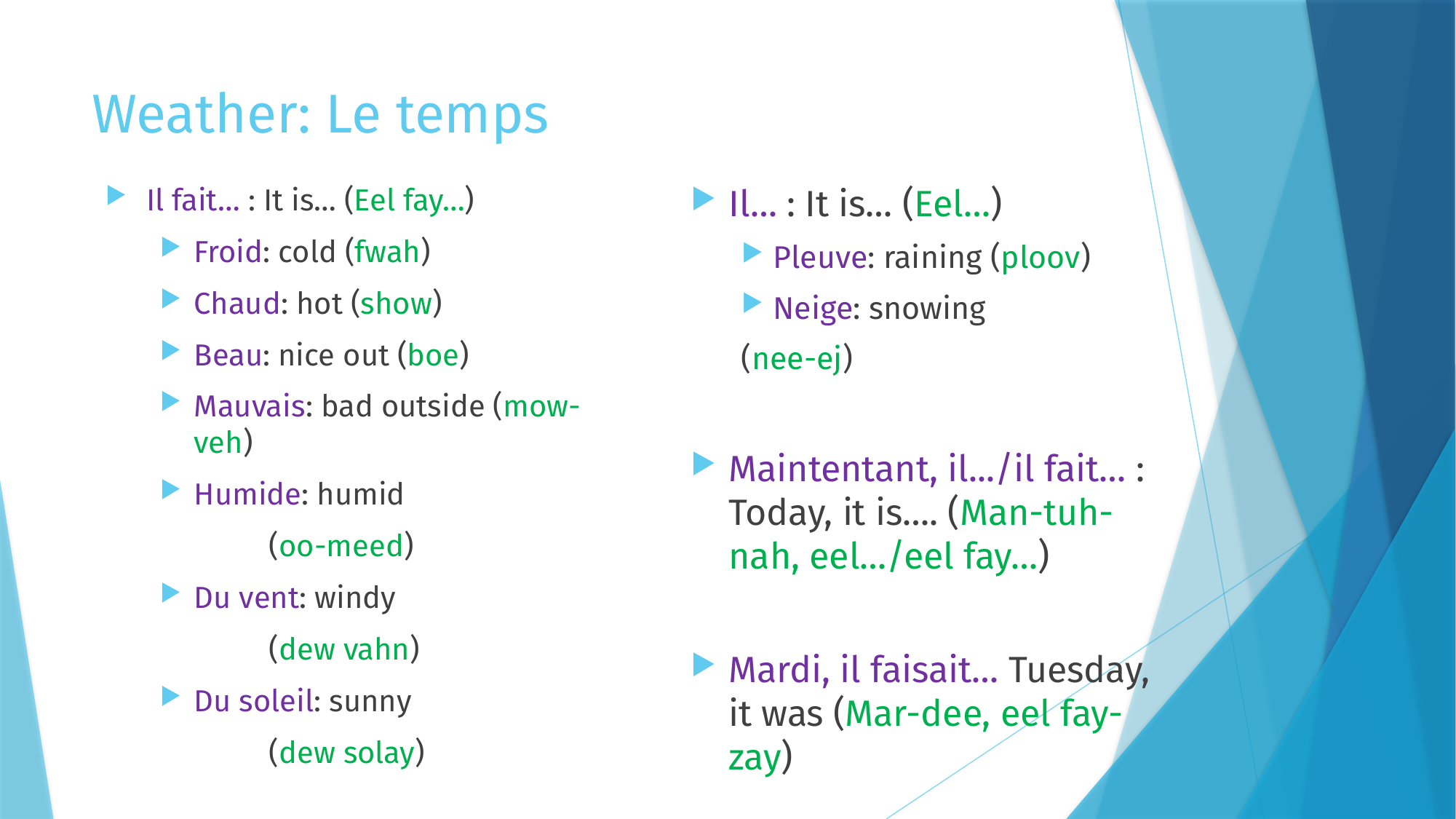

# Weather: Le temps
Il fait… : It is… (Eel fay…)
Froid: cold (fwah)
Chaud: hot (show)
Beau: nice out (boe)
Mauvais: bad outside (mow-veh)
Humide: humid
	(oo-meed)
Du vent: windy
	(dew vahn)
Du soleil: sunny
	(dew solay)
Il… : It is… (Eel…)
Pleuve: raining (ploov)
Neige: snowing
	(nee-ej)

Maintentant, il.../il fait… : Today, it is…. (Man-tuh-nah, eel…/eel fay…)

Mardi, il faisait… Tuesday, it was (Mar-dee, eel fay-zay)